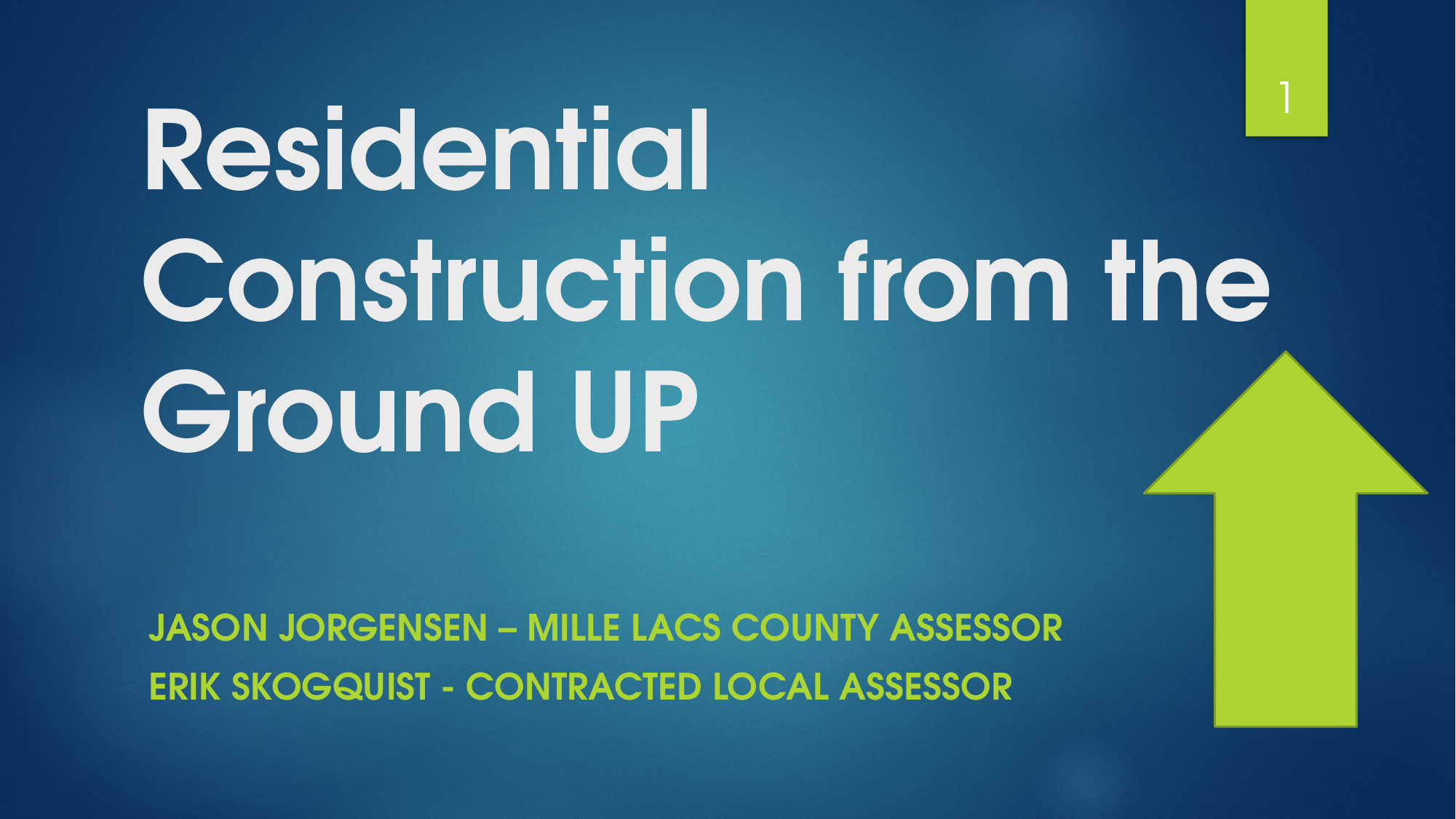

1
# Residential Construction from the Ground UP

Jason Jorgensen – Mille Lacs County Assessor
Erik Skogquist - Contracted Local assessor